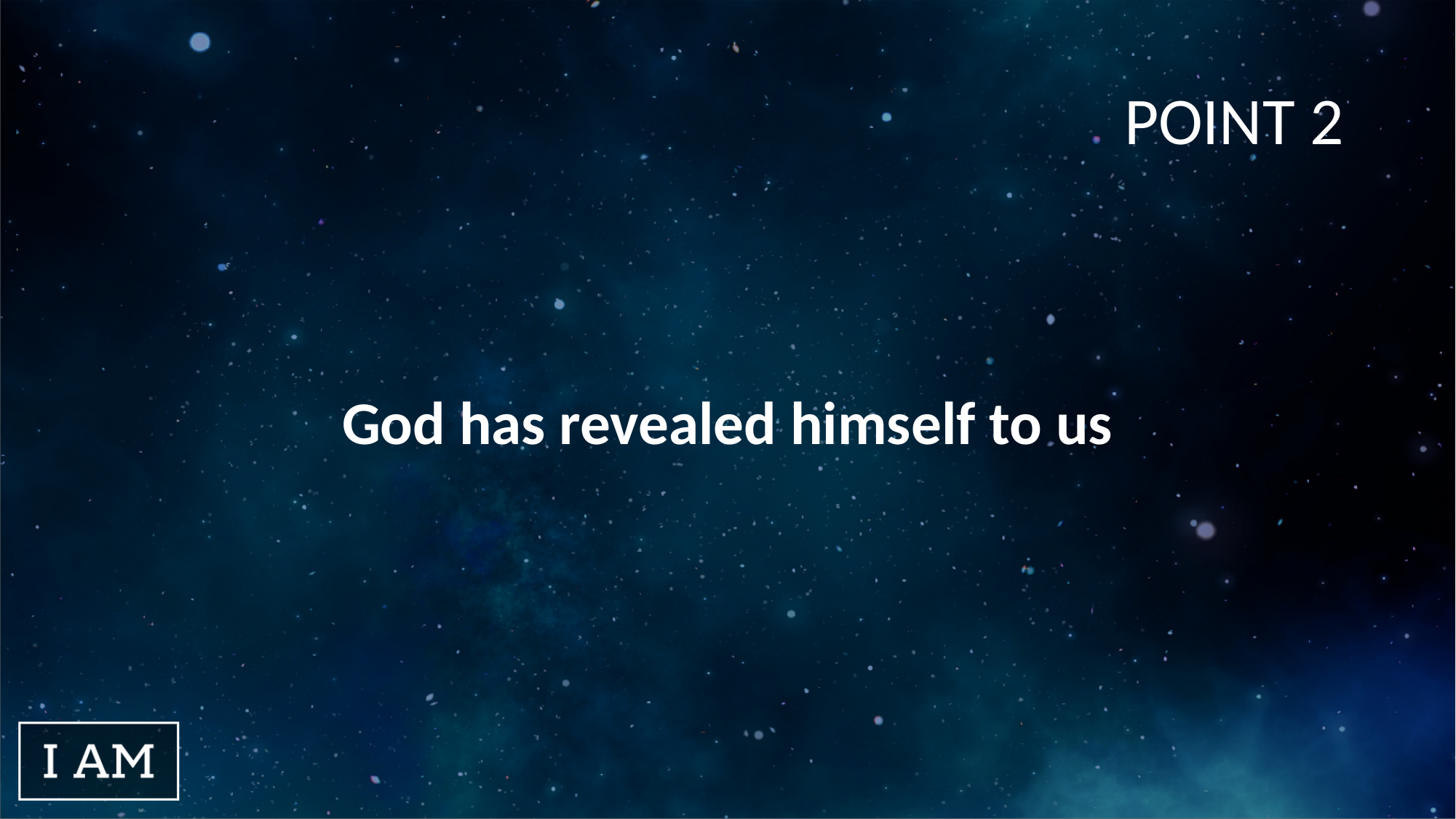

# POINT 2

God has revealed himself to us